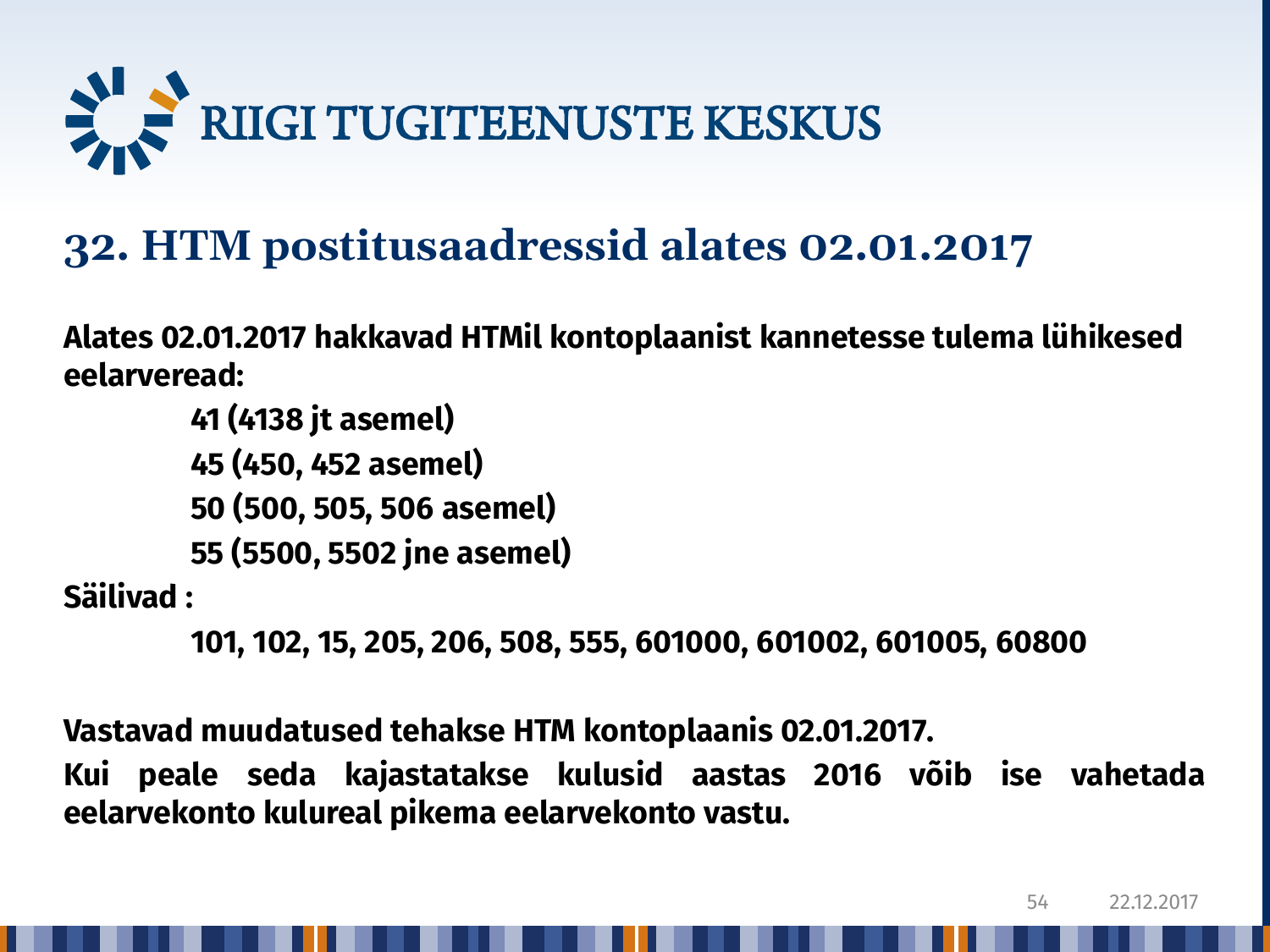

# 32. HTM postitusaadressid alates 02.01.2017
Alates 02.01.2017 hakkavad HTMil kontoplaanist kannetesse tulema lühikesed eelarveread:
	41 (4138 jt asemel)
	45 (450, 452 asemel)
	50 (500, 505, 506 asemel)
	55 (5500, 5502 jne asemel)
Säilivad :
	101, 102, 15, 205, 206, 508, 555, 601000, 601002, 601005, 60800

Vastavad muudatused tehakse HTM kontoplaanis 02.01.2017.
Kui peale seda kajastatakse kulusid aastas 2016 võib ise vahetada eelarvekonto kulureal pikema eelarvekonto vastu.

54
22.12.2017